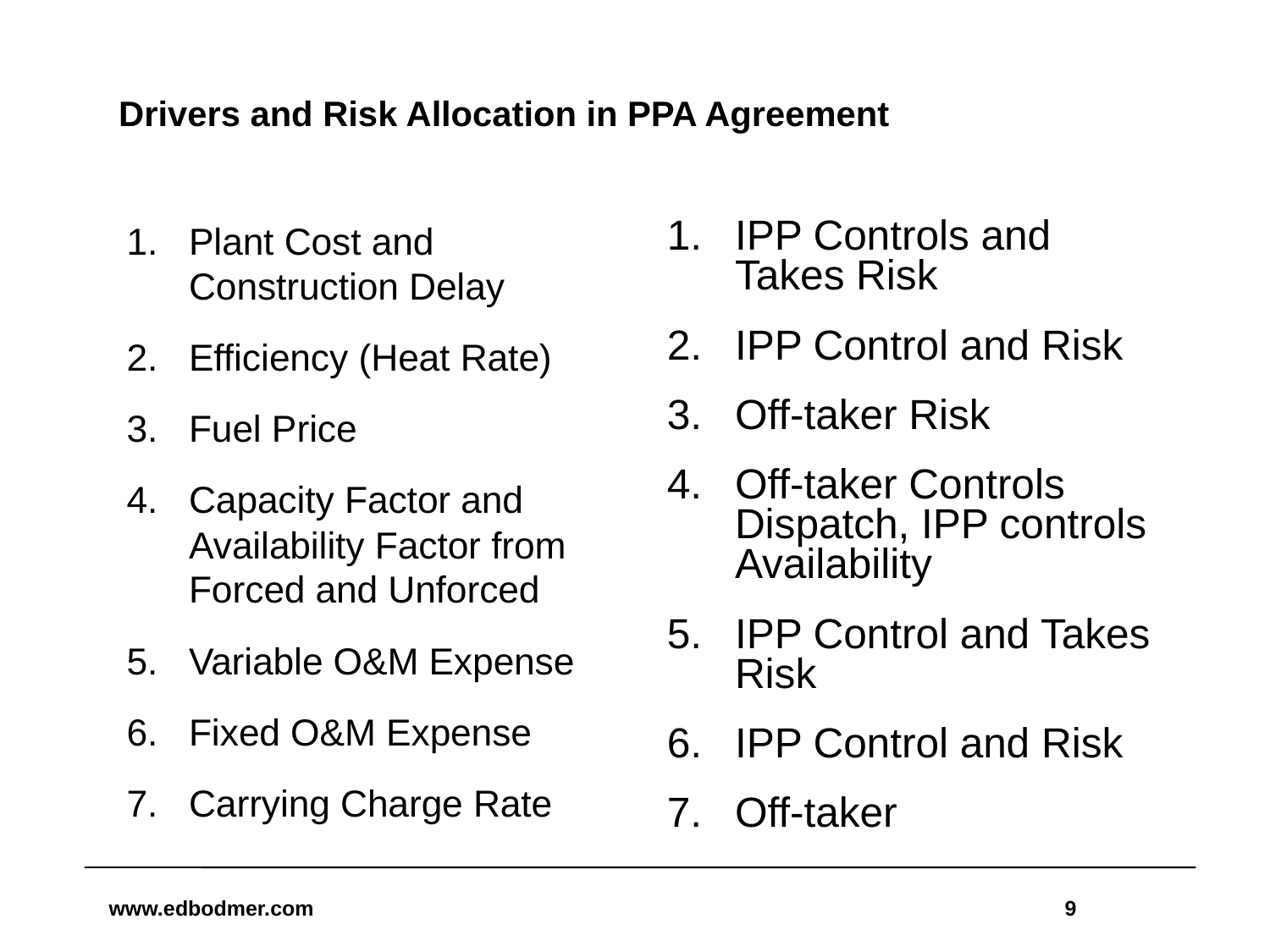

# Drivers and Risk Allocation in PPA Agreement
Plant Cost and Construction Delay
Efficiency (Heat Rate)
Fuel Price
Capacity Factor and Availability Factor from Forced and Unforced
Variable O&M Expense
Fixed O&M Expense
Carrying Charge Rate

IPP Controls and Takes Risk
IPP Control and Risk
Off-taker Risk
Off-taker Controls Dispatch, IPP controls Availability
IPP Control and Takes Risk
IPP Control and Risk
Off-taker